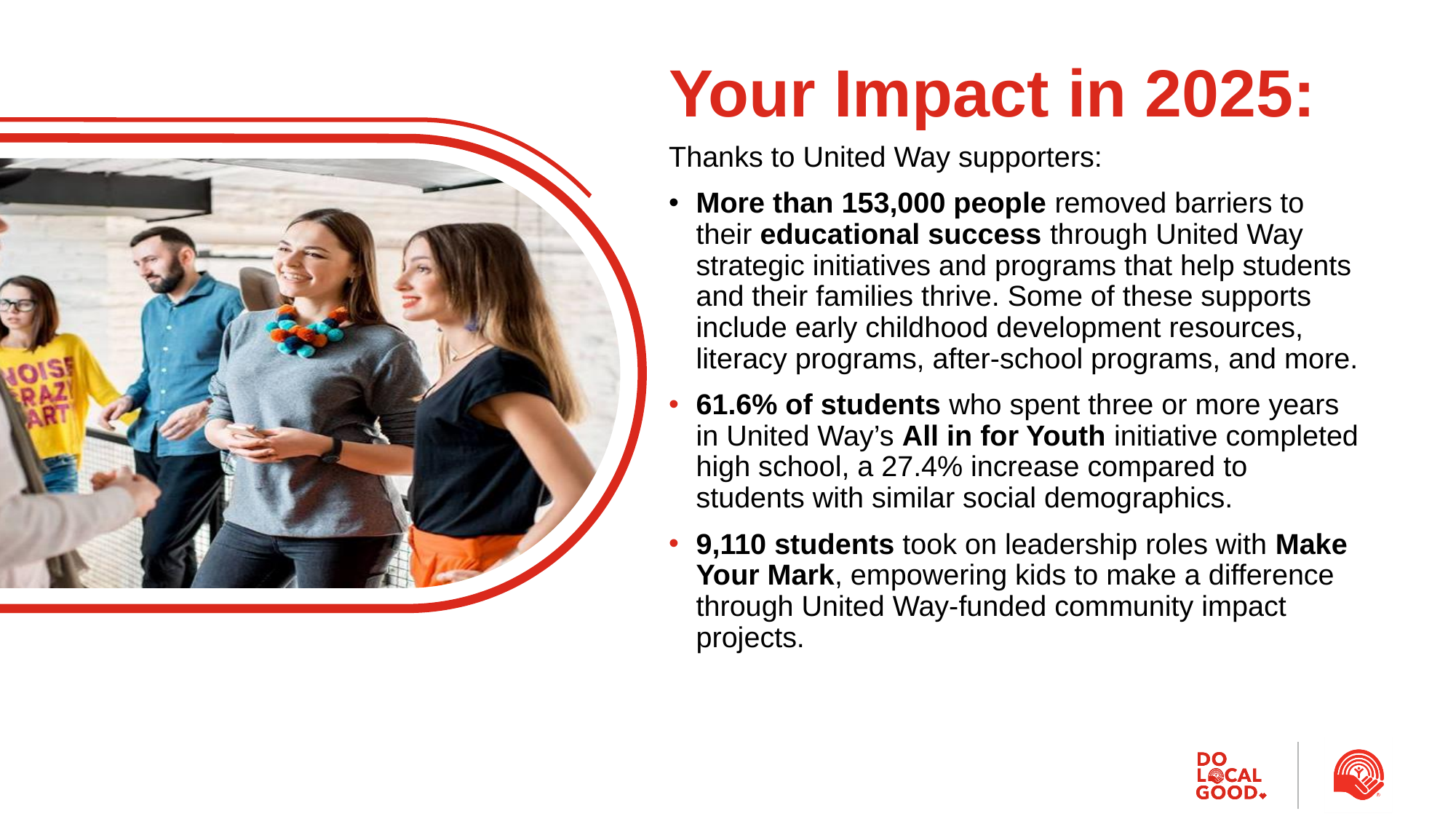

# Your Impact in 2025:
Thanks to United Way supporters:
More than 153,000 people removed barriers to their educational success through United Way strategic initiatives and programs that help students and their families thrive. Some of these supports include early childhood development resources, literacy programs, after-school programs, and more.
61.6% of students who spent three or more years in United Way’s All in for Youth initiative completed high school, a 27.4% increase compared to students with similar social demographics.
9,110 students took on leadership roles with Make Your Mark, empowering kids to make a difference through United Way-funded community impact projects.